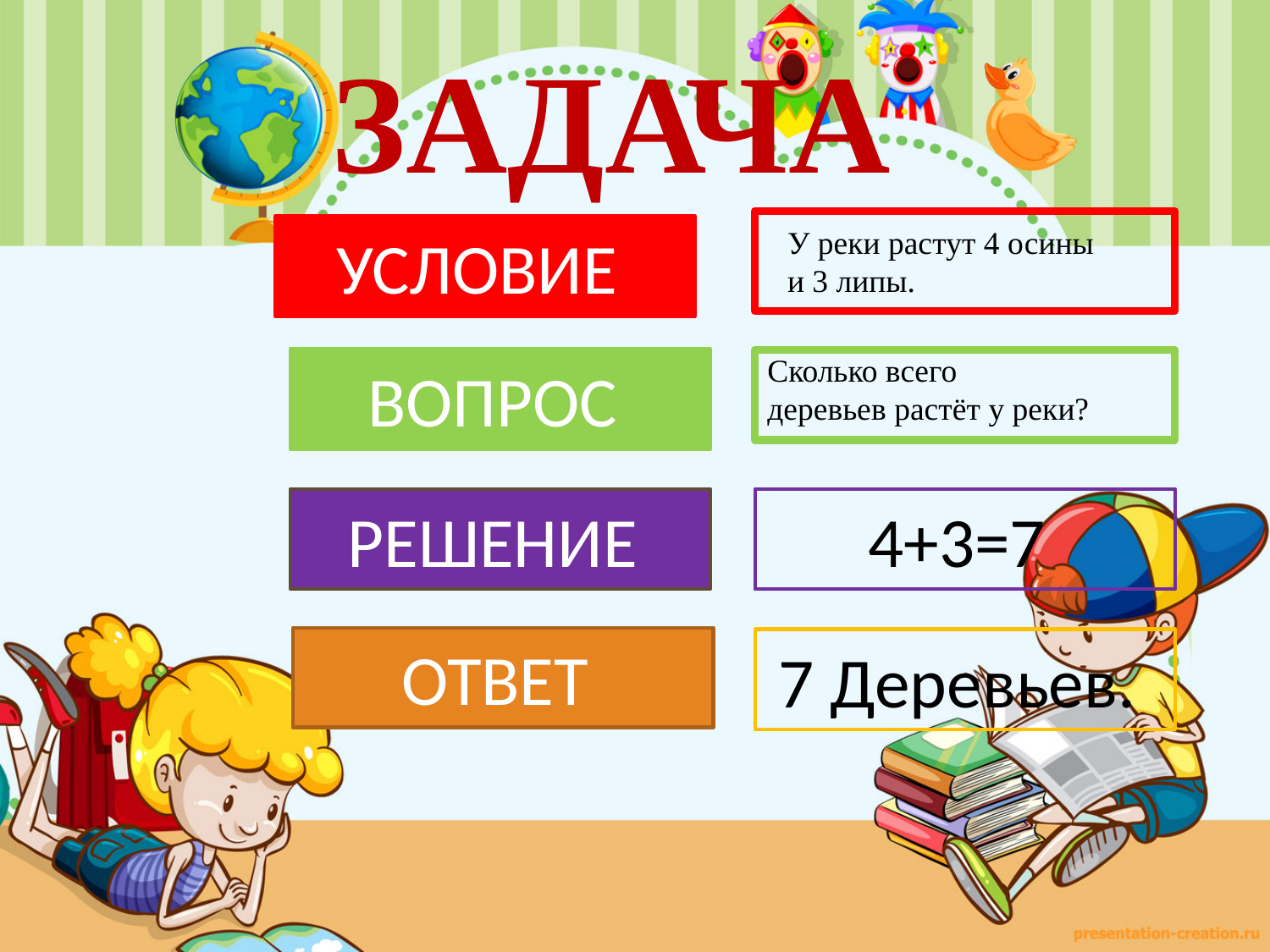

ЗАДАЧА

У реки растут 4 осины
и 3 липы.
УСЛОВИЕ
Сколько всего
деревьев растёт у реки?
ВОПРОС

РЕШЕНИЕ
4+3=7
ОТВЕТ
7 Деревьев.